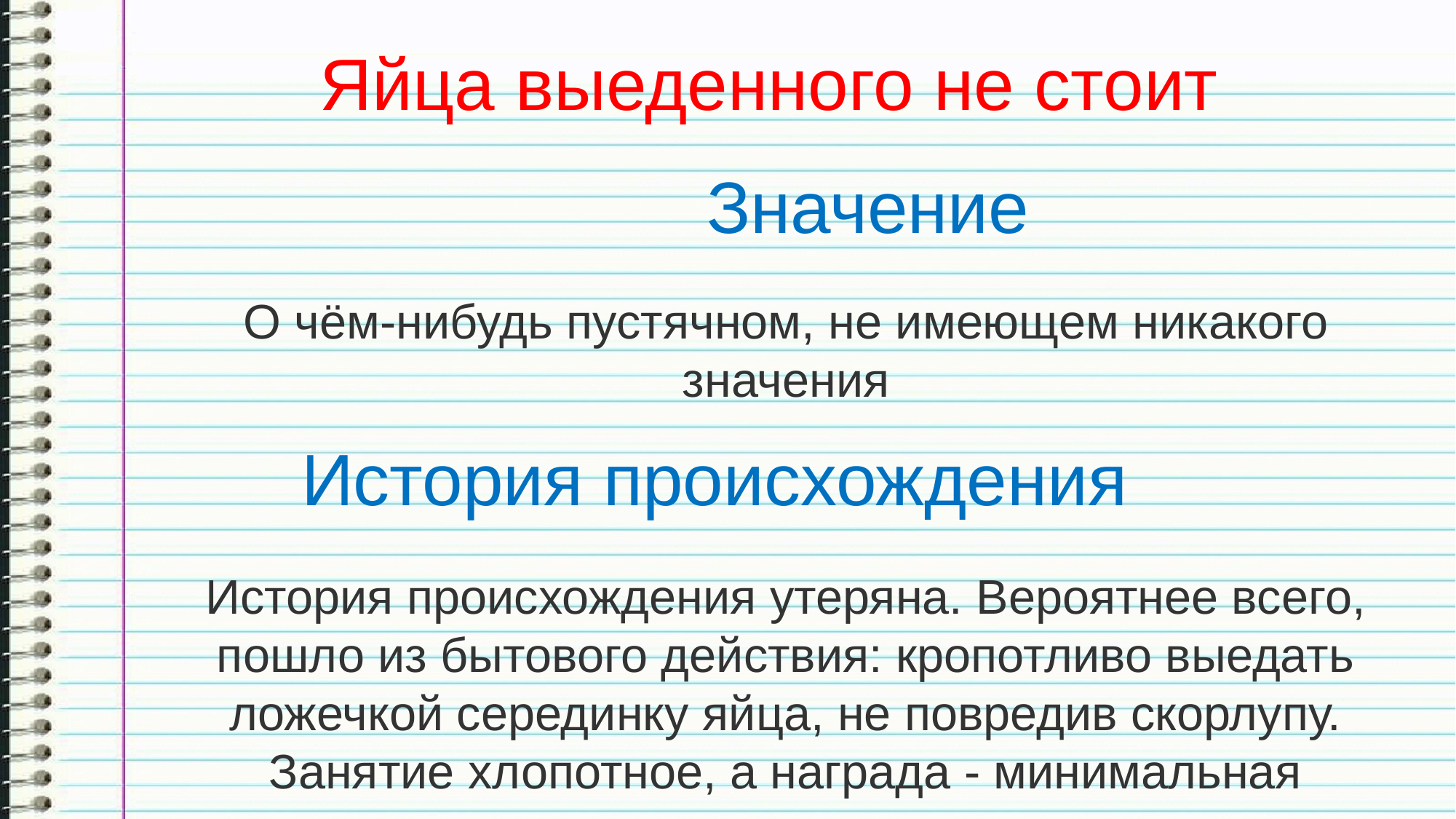

Яйца выеденного не стоит
Значение
О чём-нибудь пустячном, не имеющем никакого значения
История происхождения
История происхождения утеряна. Вероятнее всего, пошло из бытового действия: кропотливо выедать ложечкой серединку яйца, не повредив скорлупу. Занятие хлопотное, а награда - минимальная